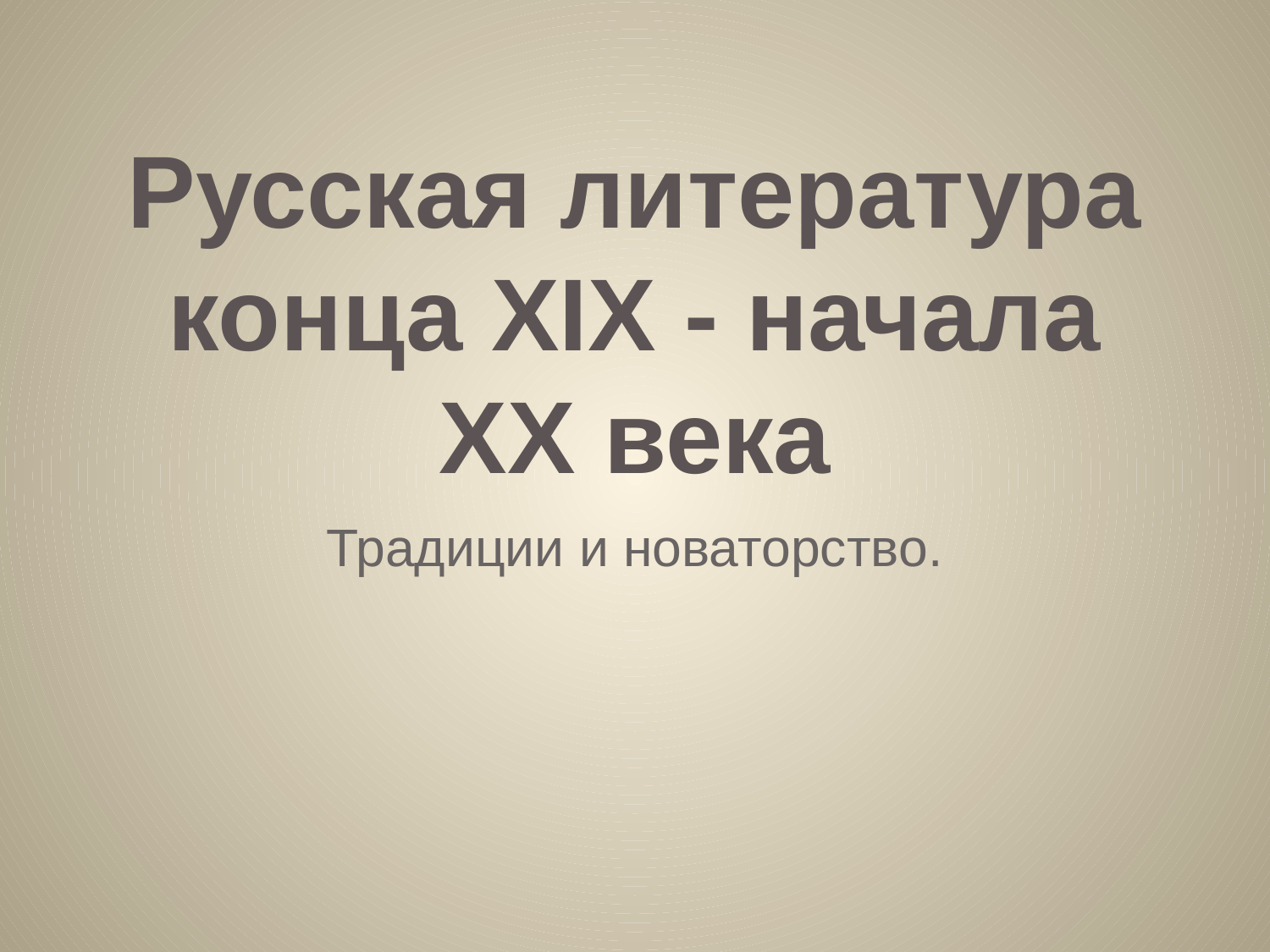

# Русская литература конца XIX - начала XX века
Традиции и новаторство.